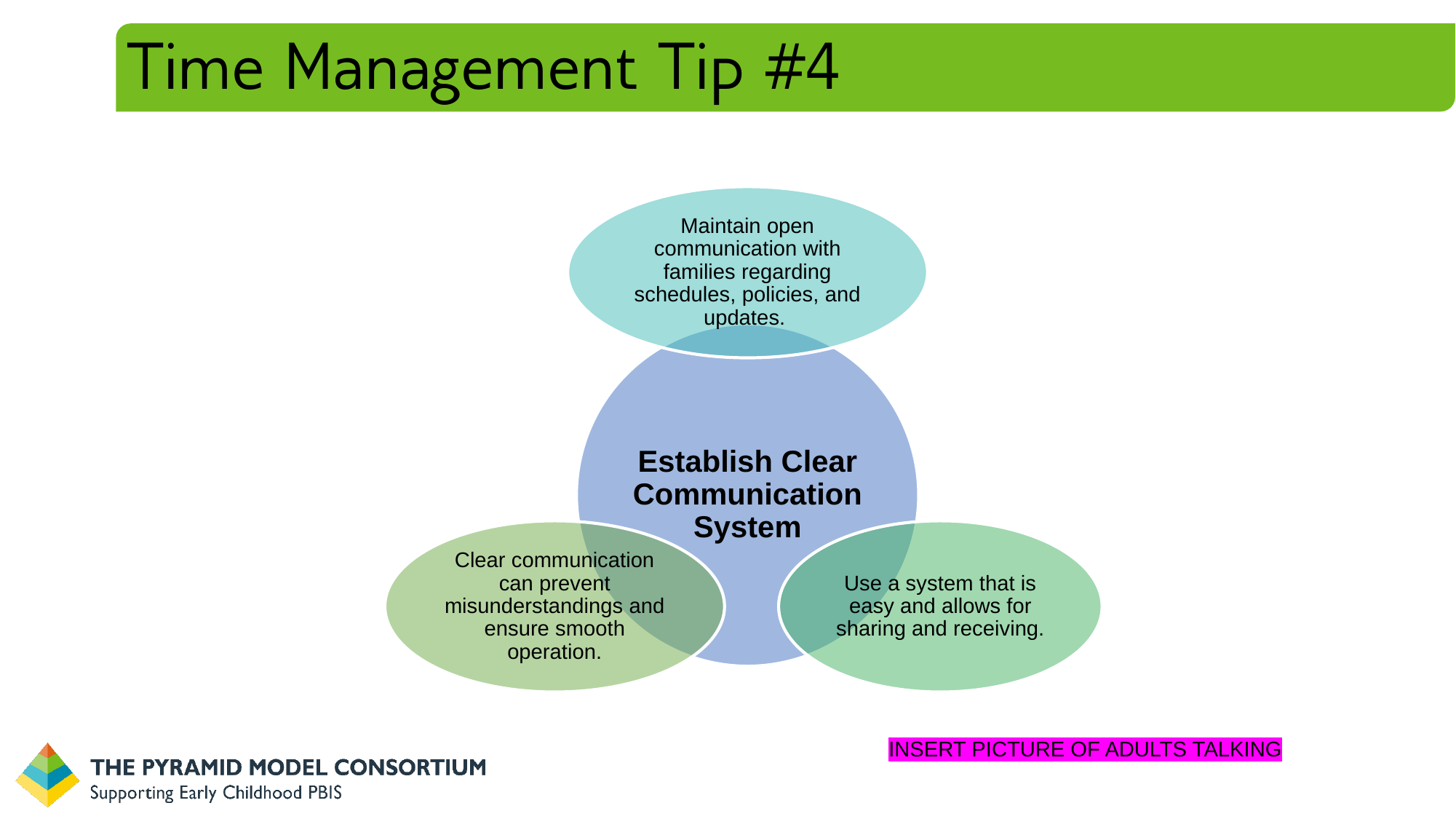

# Time Management Tip #4

Maintain open communication with families regarding schedules, policies, and updates.

Establish Clear Communication System

Clear communication can prevent misunderstandings and ensure smooth operation.
Use a system that is easy and allows for sharing and receiving.
INSERT PICTURE OF ADULTS TALKING